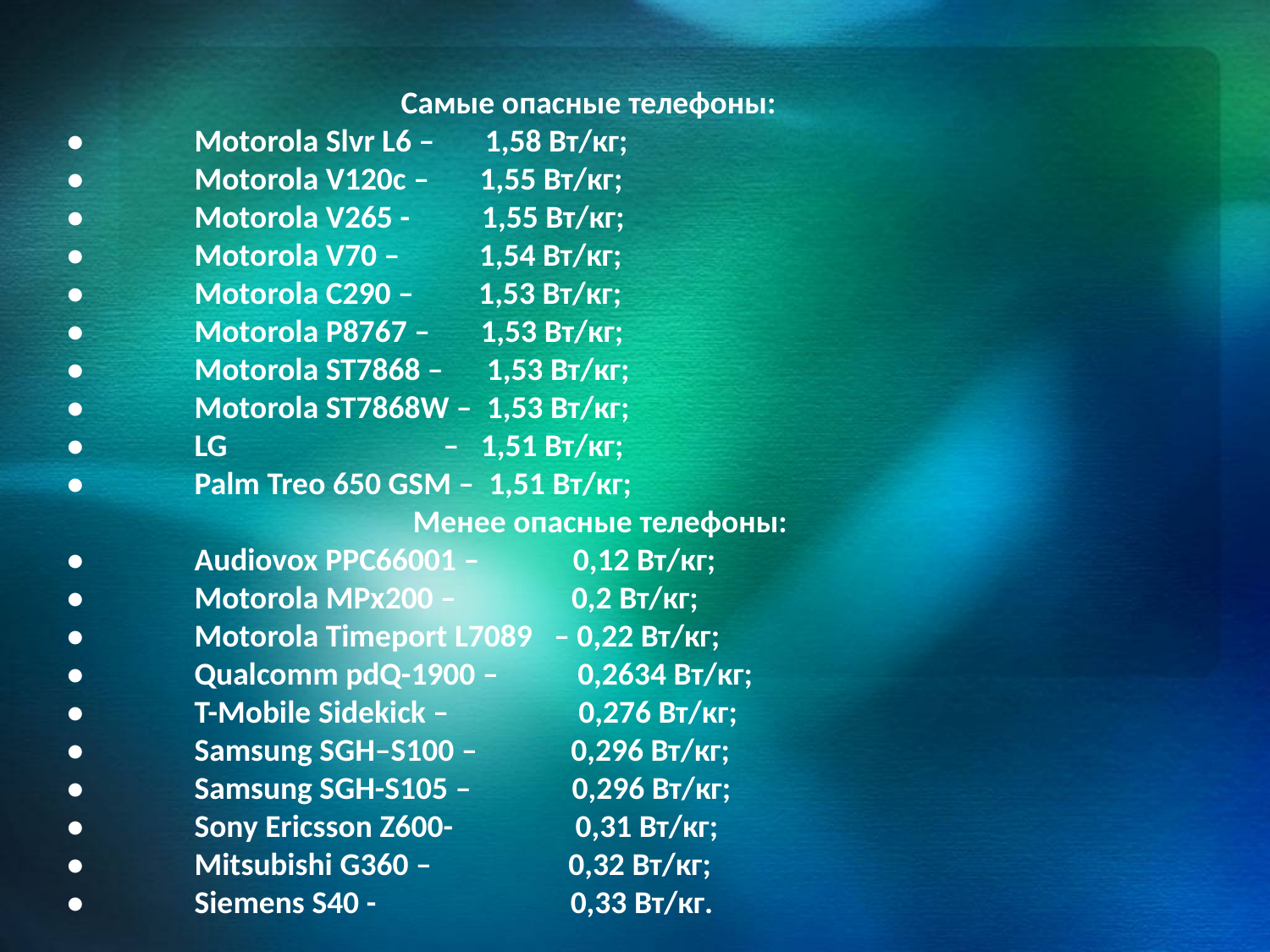

Самые опасные телефоны:
•	Motorola Slvr L6 –       1,58 Вт/кг;
•	Motorola V120c –       1,55 Вт/кг;
•	Motorola V265 -          1,55 Вт/кг;
•	Motorola V70 –           1,54 Вт/кг;
•	Motorola C290 –         1,53 Вт/кг;
•	Motorola P8767 –       1,53 Вт/кг;
•	Motorola ST7868 –      1,53 Вт/кг;
•	Motorola ST7868W –  1,53 Вт/кг;
•	LG                              –   1,51 Вт/кг;
•	Palm Treo 650 GSM –  1,51 Вт/кг;
                                                Менее опасные телефоны:
•	Audiovox PPC66001 –             0,12 Вт/кг;
•	Motorola MPx200 –                0,2 Вт/кг;
•	Motorola Timeport L7089   – 0,22 Вт/кг;
•	Qualcomm pdQ-1900 –           0,2634 Вт/кг;
•	T-Mobile Sidekick –                  0,276 Вт/кг;
•	Samsung SGH–S100 –             0,296 Вт/кг;
•	Samsung SGH-S105 –              0,296 Вт/кг;
•	Sony Ericsson Z600-                 0,31 Вт/кг;
•	Mitsubishi G360 –                   0,32 Вт/кг;
•	Siemens S40 -                           0,33 Вт/кг.